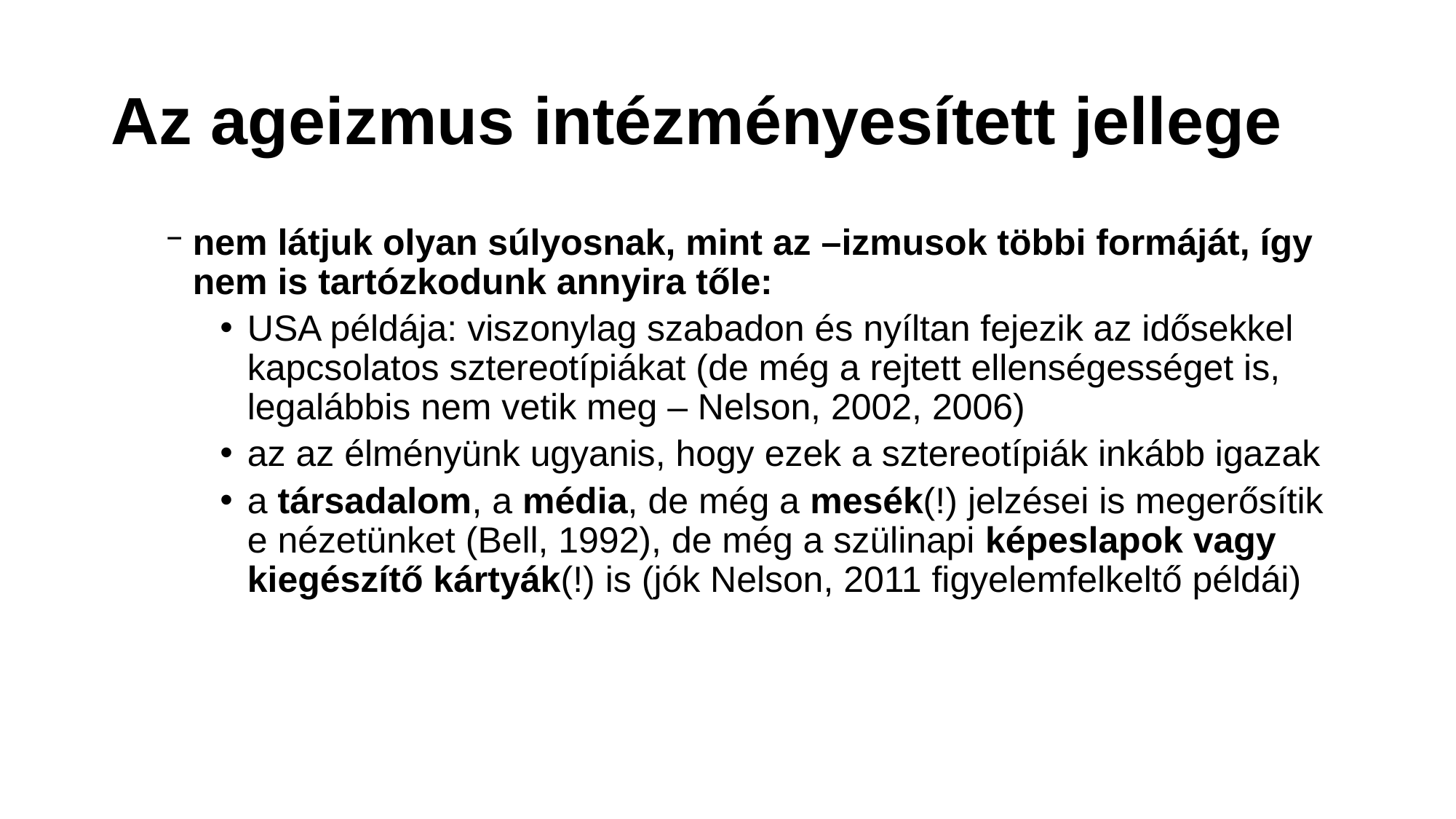

# Az ageizmus intézményesített jellege
nem látjuk olyan súlyosnak, mint az –izmusok többi formáját, így nem is tartózkodunk annyira tőle:
USA példája: viszonylag szabadon és nyíltan fejezik az idősekkel kapcsolatos sztereotípiákat (de még a rejtett ellenségességet is, legalábbis nem vetik meg – Nelson, 2002, 2006)
az az élményünk ugyanis, hogy ezek a sztereotípiák inkább igazak
a társadalom, a média, de még a mesék(!) jelzései is megerősítik e nézetünket (Bell, 1992), de még a szülinapi képeslapok vagy kiegészítő kártyák(!) is (jók Nelson, 2011 figyelemfelkeltő példái)